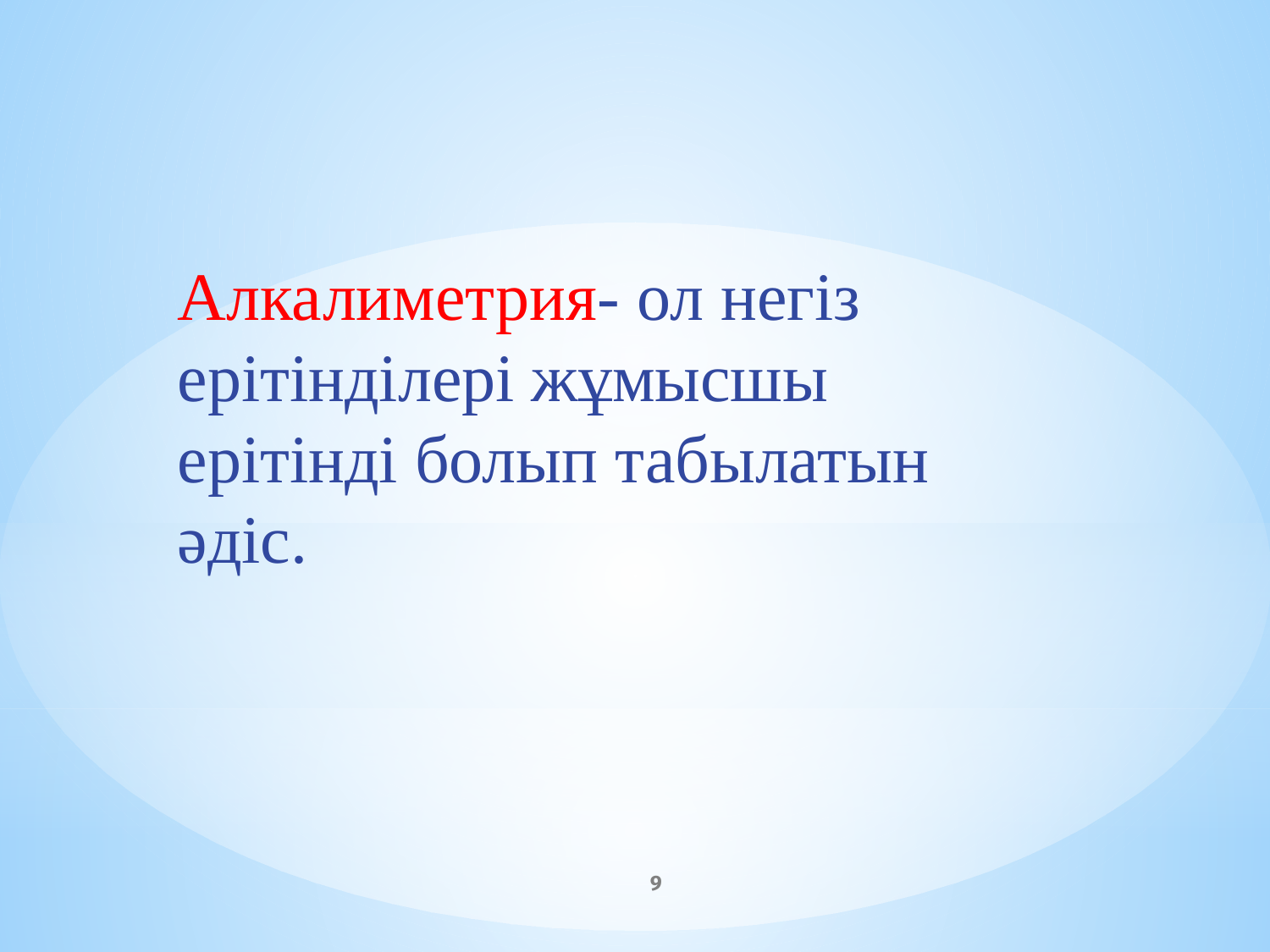

Алкалиметрия- ол негіз ерітінділері жұмысшы ерітінді болып табылатын әдіс.
9